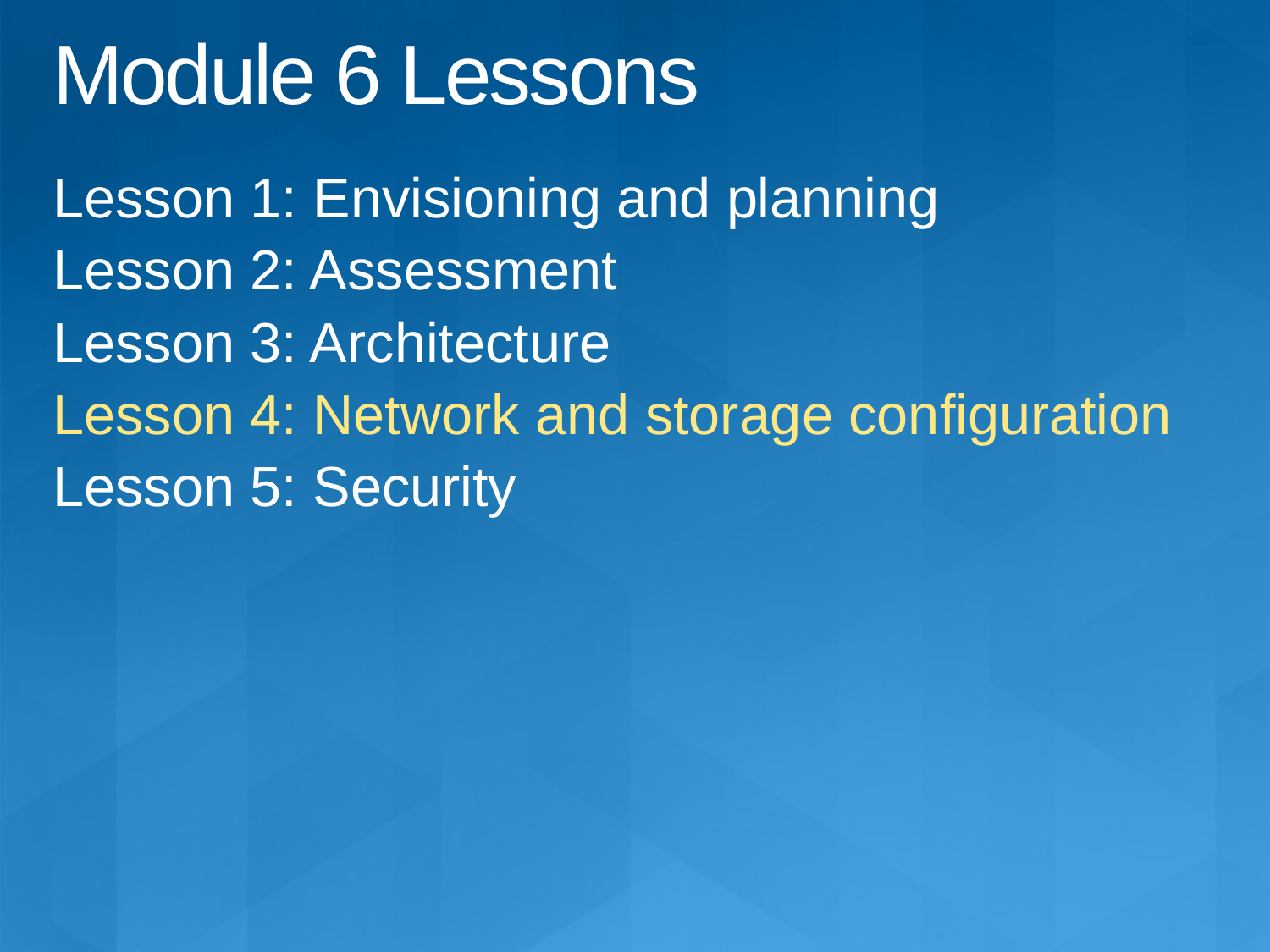

# Module 6 Lessons
Lesson 1: Envisioning and planning
Lesson 2: Assessment
Lesson 3: Architecture
Lesson 4: Network and storage configuration
Lesson 5: Security